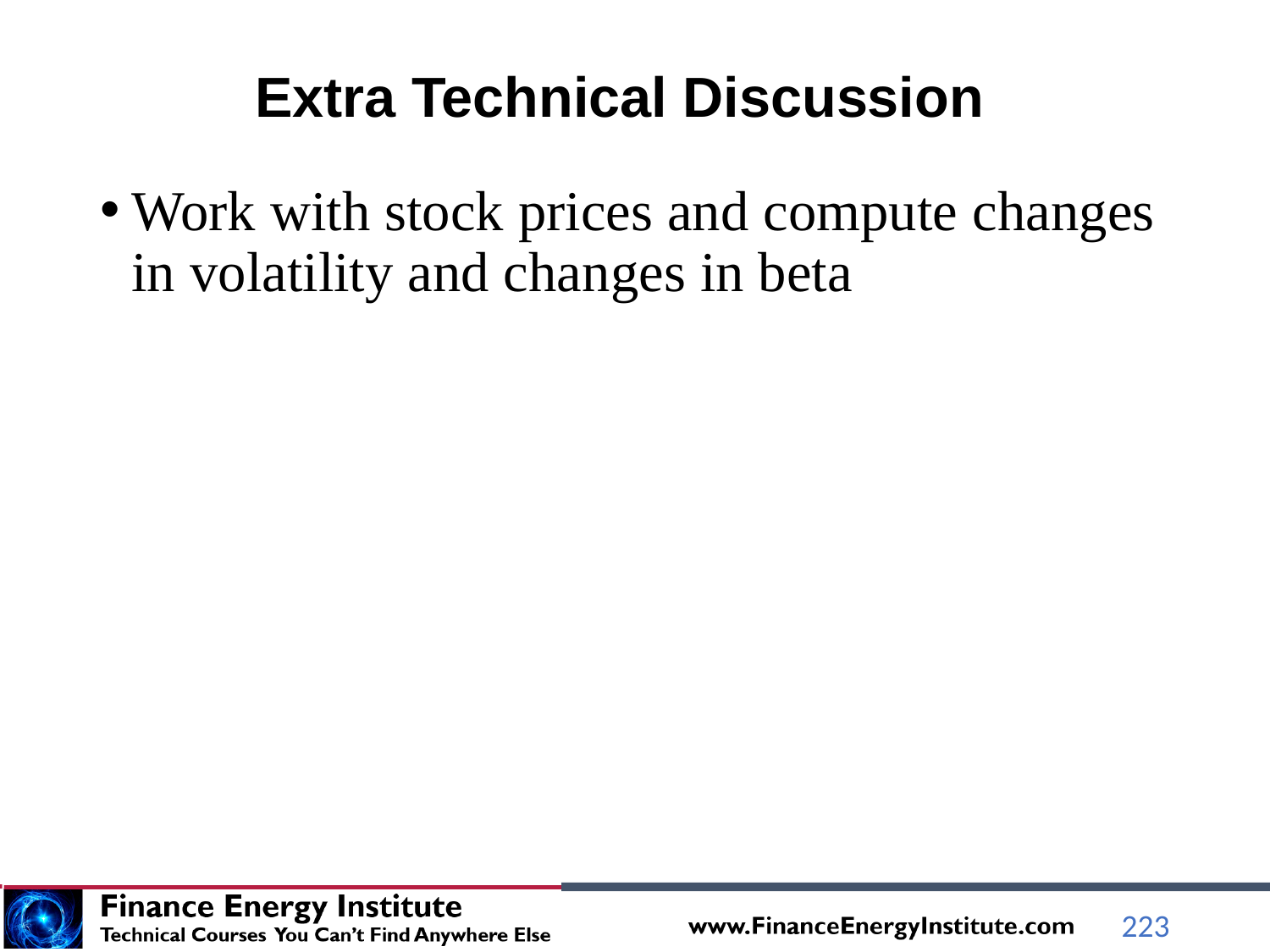

# Extra Technical Discussion
Work with stock prices and compute changes in volatility and changes in beta

223